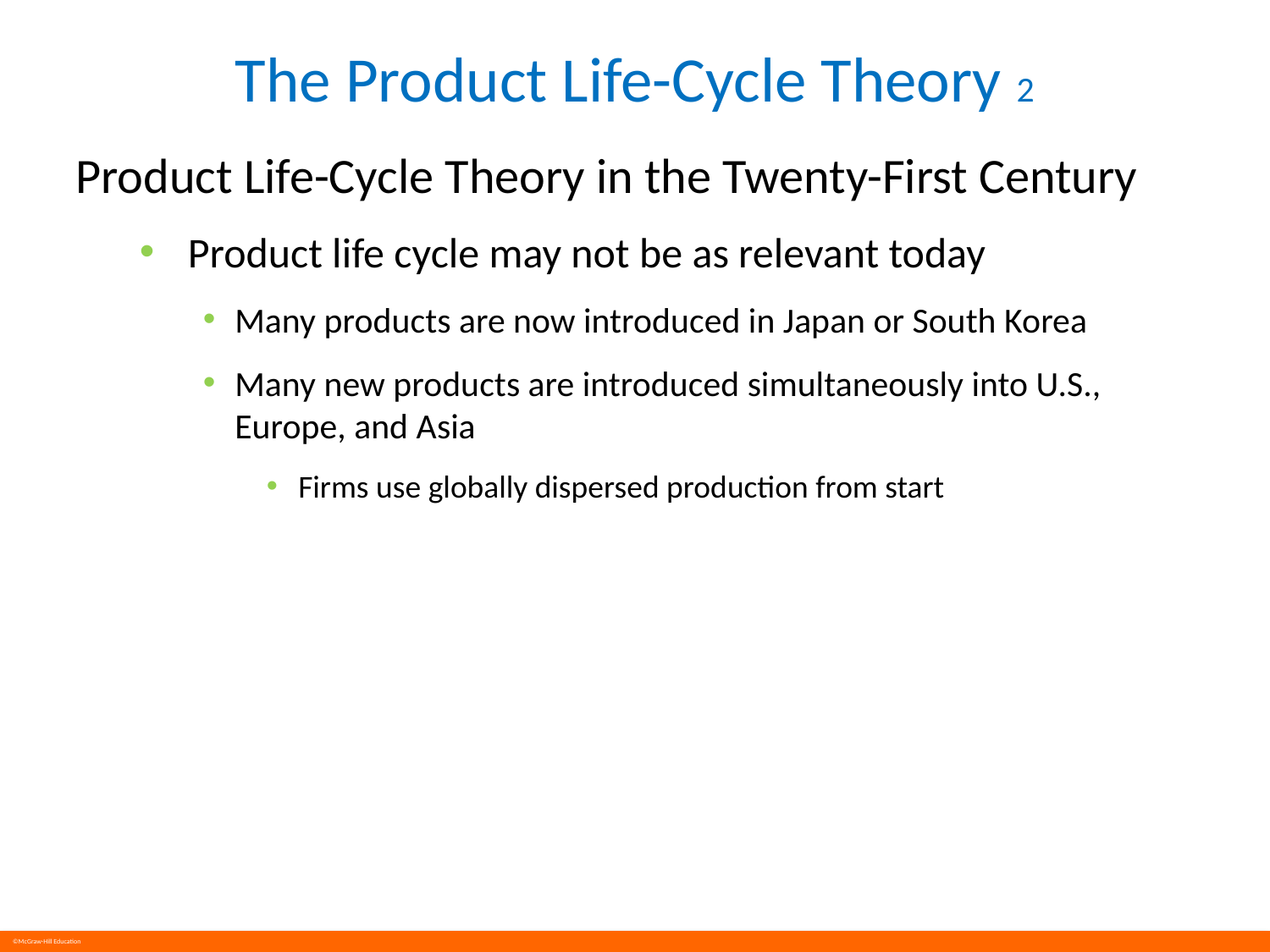

# The Product Life-Cycle Theory 2
Product Life-Cycle Theory in the Twenty-First Century
Product life cycle may not be as relevant today
Many products are now introduced in Japan or South Korea
Many new products are introduced simultaneously into U.S., Europe, and Asia
Firms use globally dispersed production from start